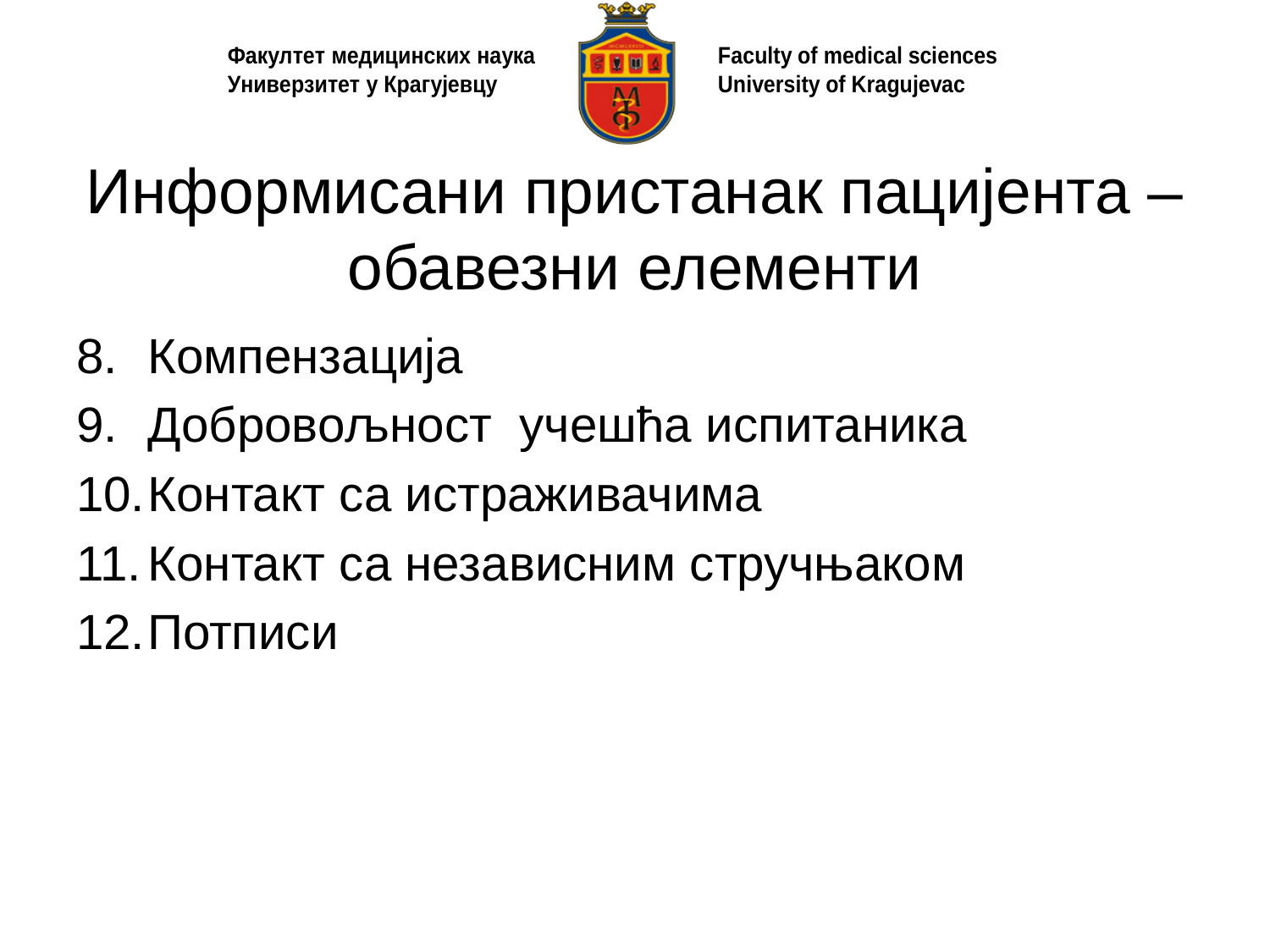

# Информисани пристанак пацијента – обавезни елементи
Компензација
Добровољност  учешћа испитаника
Контакт са истраживачима
Контакт са независним стручњаком
Потписи